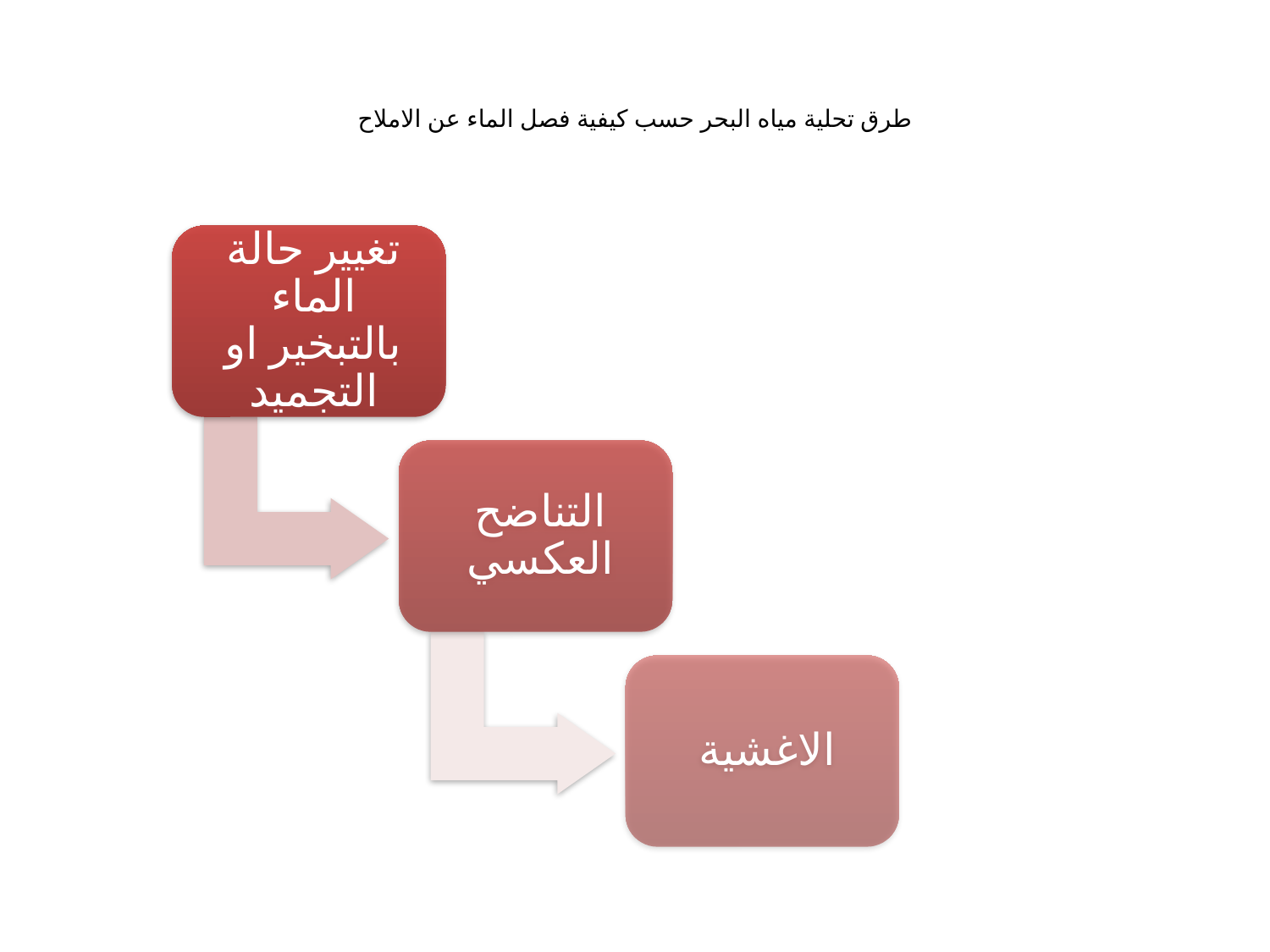

# طرق تحلية مياه البحر حسب كيفية فصل الماء عن الاملاح
تغيير حالة الماء بالتبخير او التجميد

التناضح العكسي

الاغشية